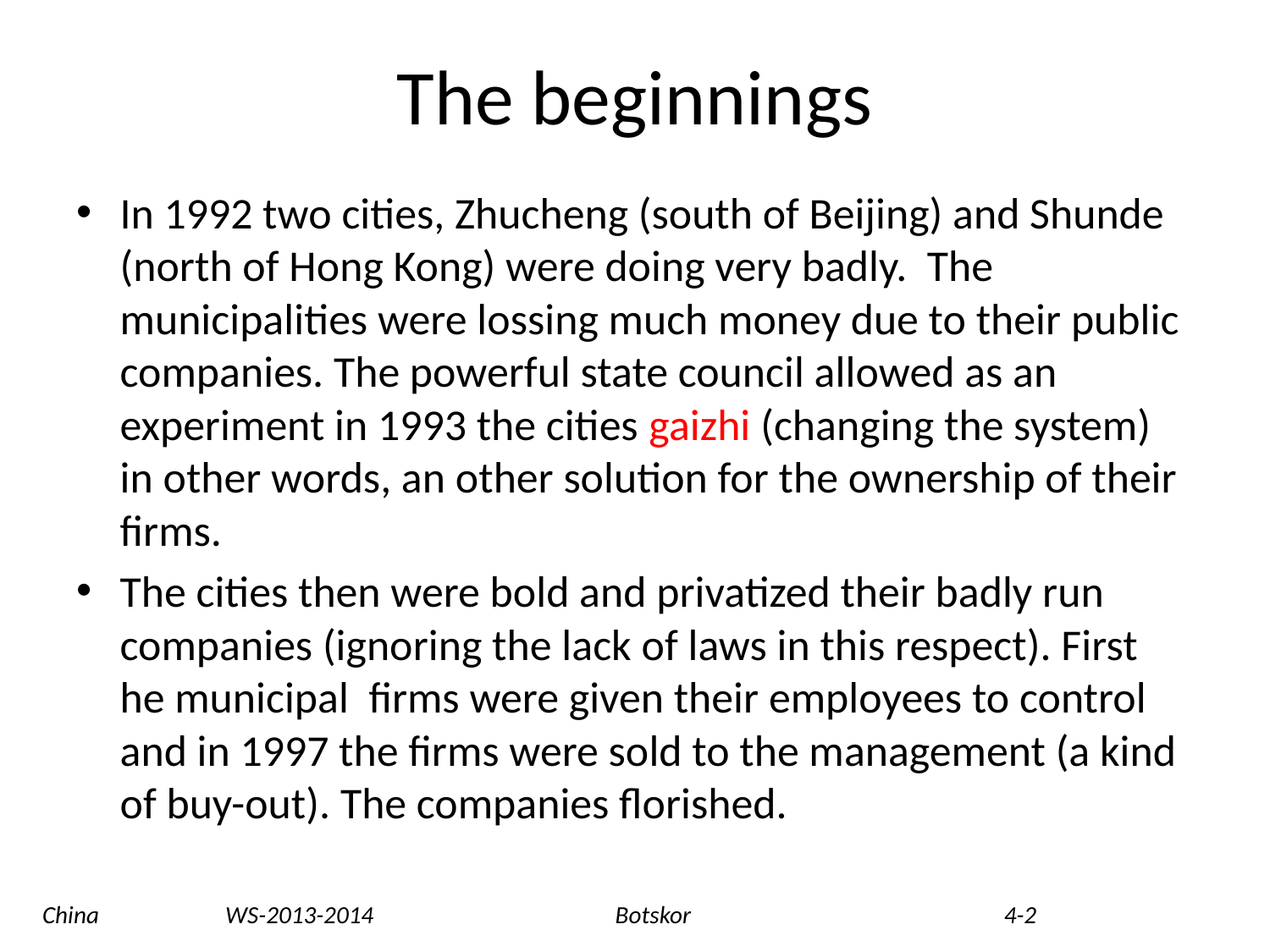

# The beginnings
In 1992 two cities, Zhucheng (south of Beijing) and Shunde (north of Hong Kong) were doing very badly.  The municipalities were lossing much money due to their public companies. The powerful state council allowed as an experiment in 1993 the cities gaizhi (changing the system) in other words, an other solution for the ownership of their firms.
The cities then were bold and privatized their badly run companies (ignoring the lack of laws in this respect). First he municipal  firms were given their employees to control and in 1997 the firms were sold to the management (a kind of buy-out). The companies florished.
China                       WS-2013-2014                                            Botskor                                                         4-2